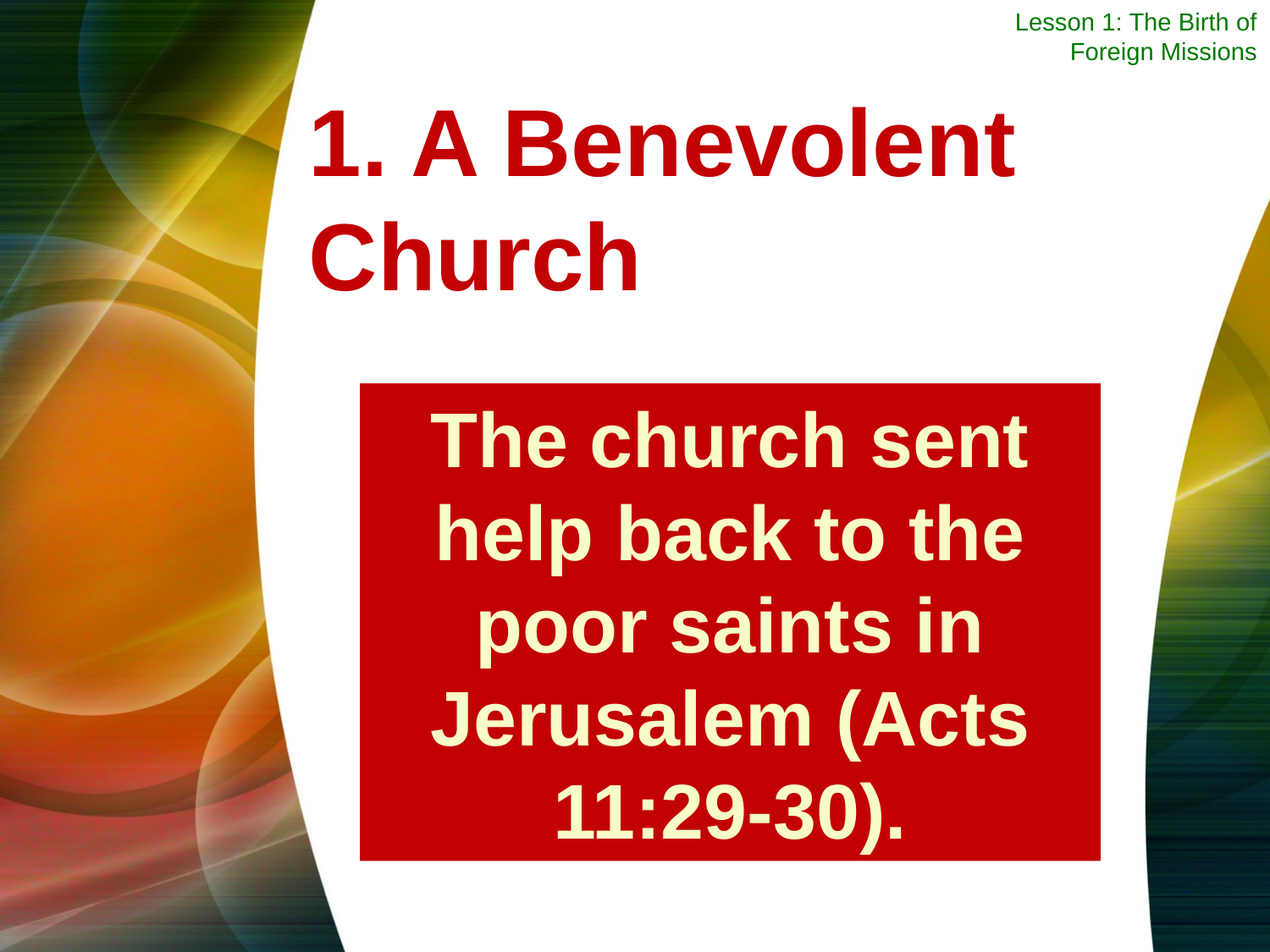

Lesson 1: The Birth of Foreign Missions
1. A Benevolent Church
The church sent help back to the poor saints in Jerusalem (Acts 11:29-30).